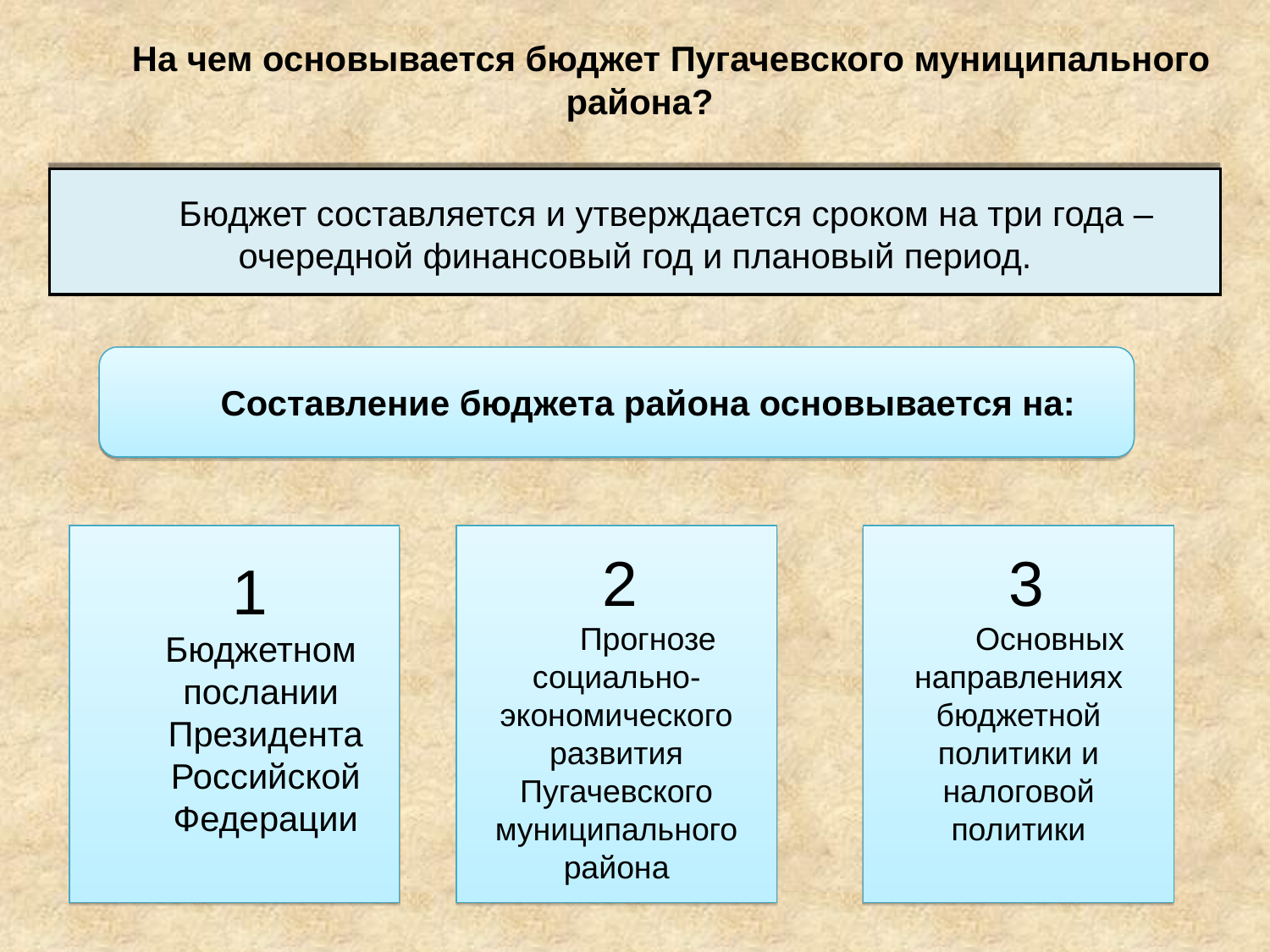

На чем основывается бюджет Пугачевского муниципального района?

Бюджет составляется и утверждается сроком на три года – очередной финансовый год и плановый период.

Составление бюджета района основывается на:
     1
Бюджетном
послании
Президента
Российской
Федерации

    2
Прогнозе социально-экономического развития Пугачевского муниципального района
    3
Основных направлениях бюджетной политики и налоговой политики